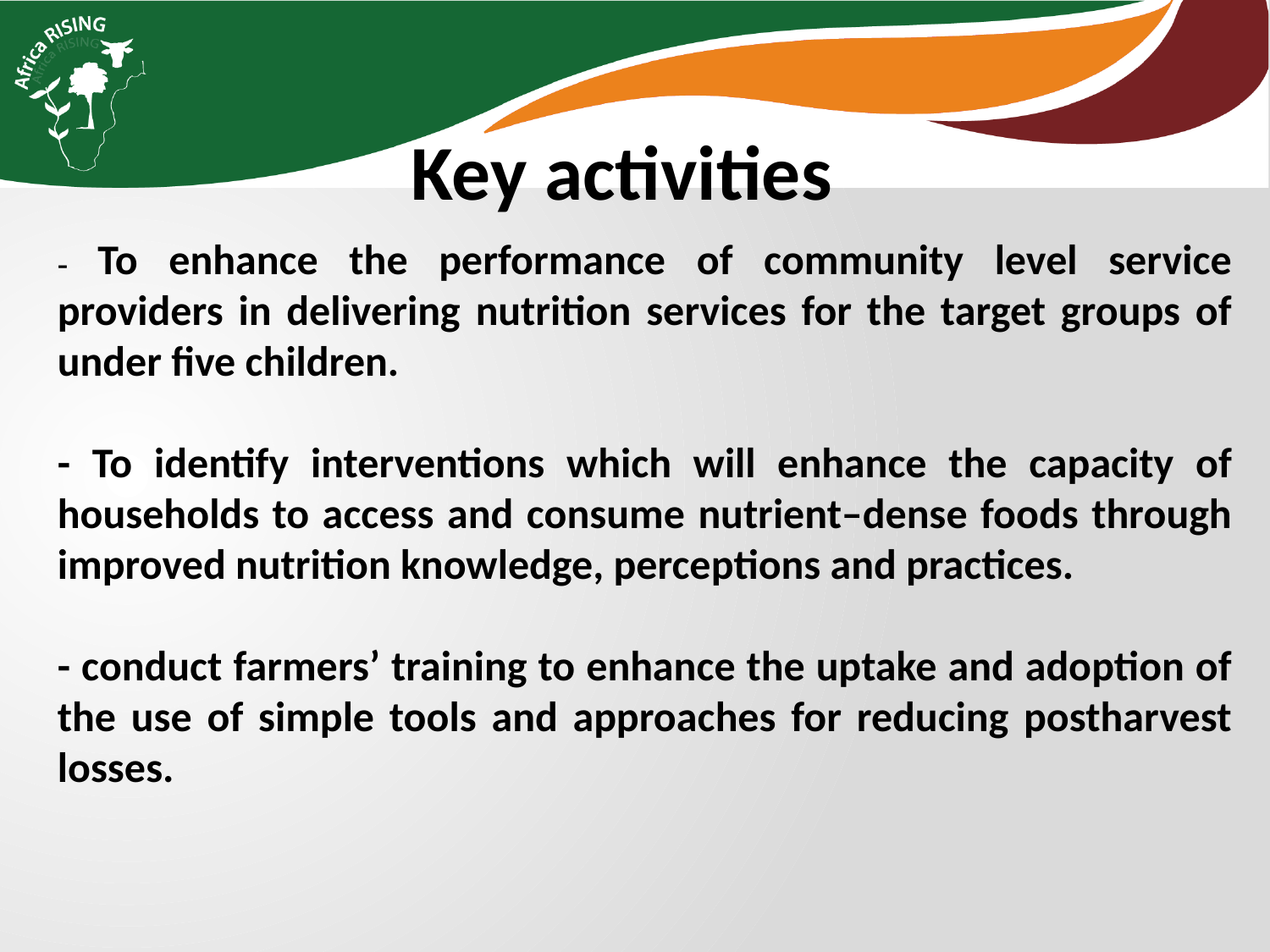

Key activities
- To enhance the performance of community level service providers in delivering nutrition services for the target groups of under five children.

- To identify interventions which will enhance the capacity of households to access and consume nutrient–dense foods through improved nutrition knowledge, perceptions and practices.

- conduct farmers’ training to enhance the uptake and adoption of the use of simple tools and approaches for reducing postharvest losses.